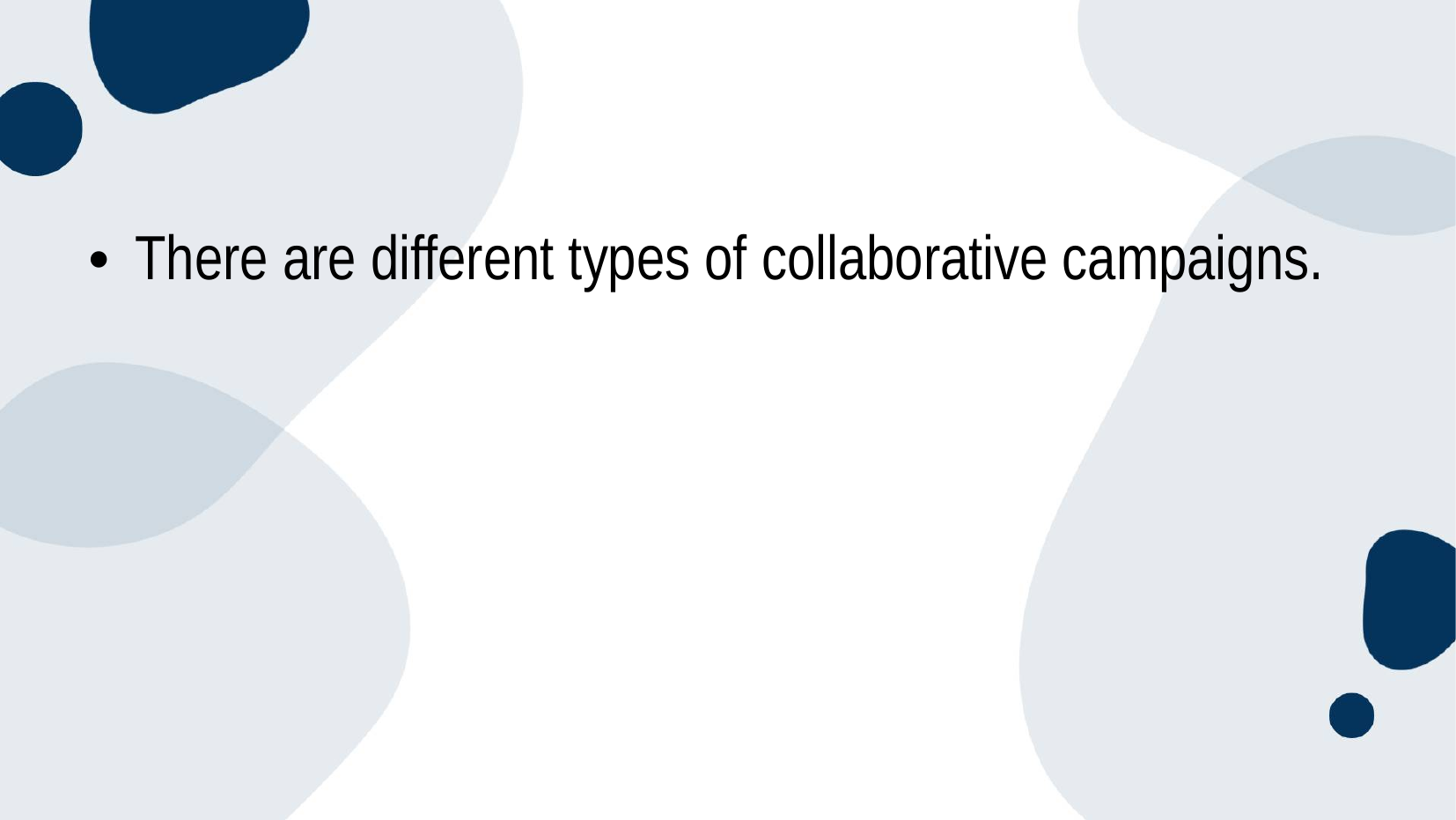

There are different types of collaborative campaigns.